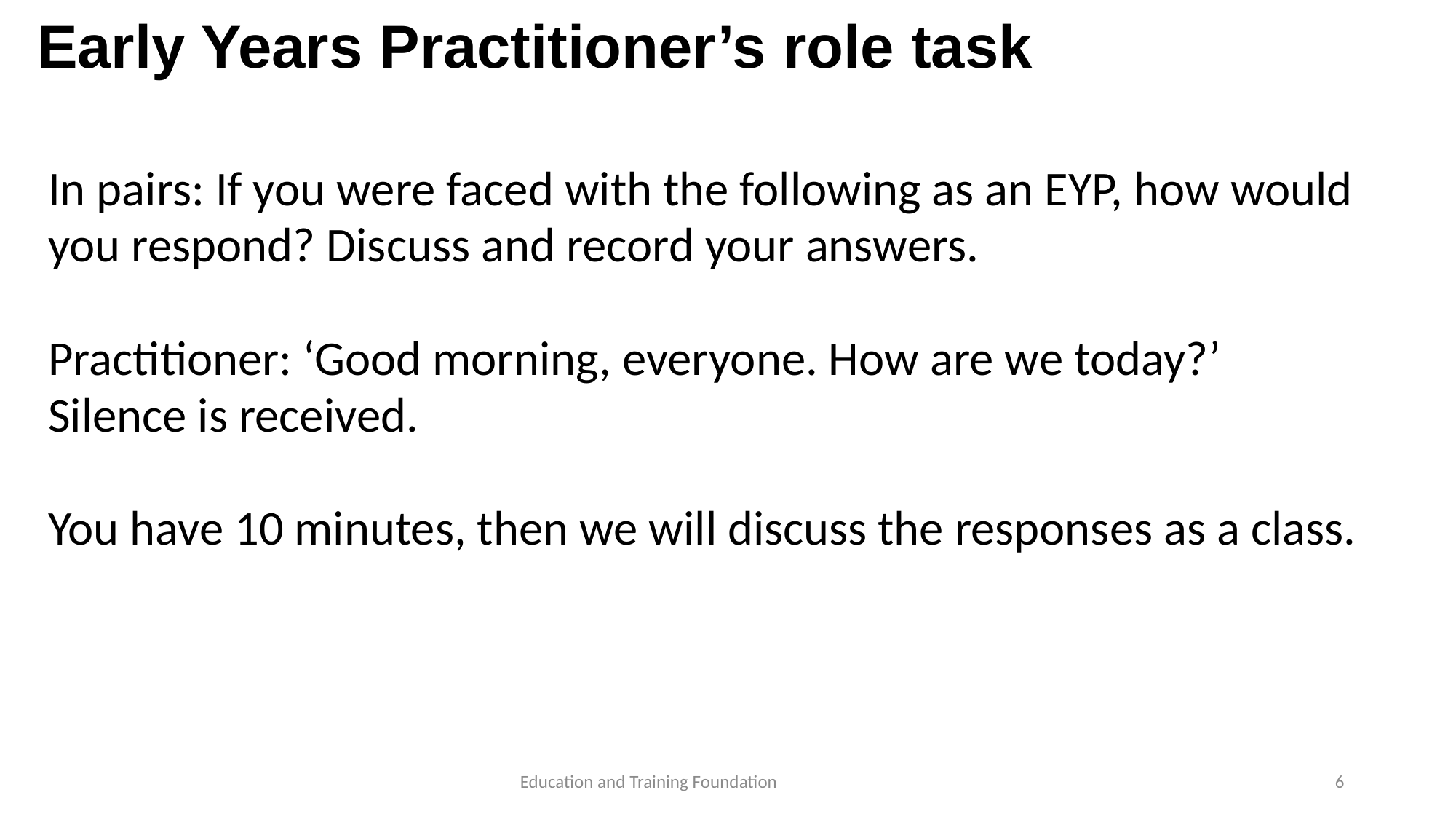

# Early Years Practitioner’s role task
In pairs: If you were faced with the following as an EYP, how would you respond? Discuss and record your answers.

Practitioner: ‘Good morning, everyone. How are we today?’
Silence is received.

You have 10 minutes, then we will discuss the responses as a class.
6
Education and Training Foundation